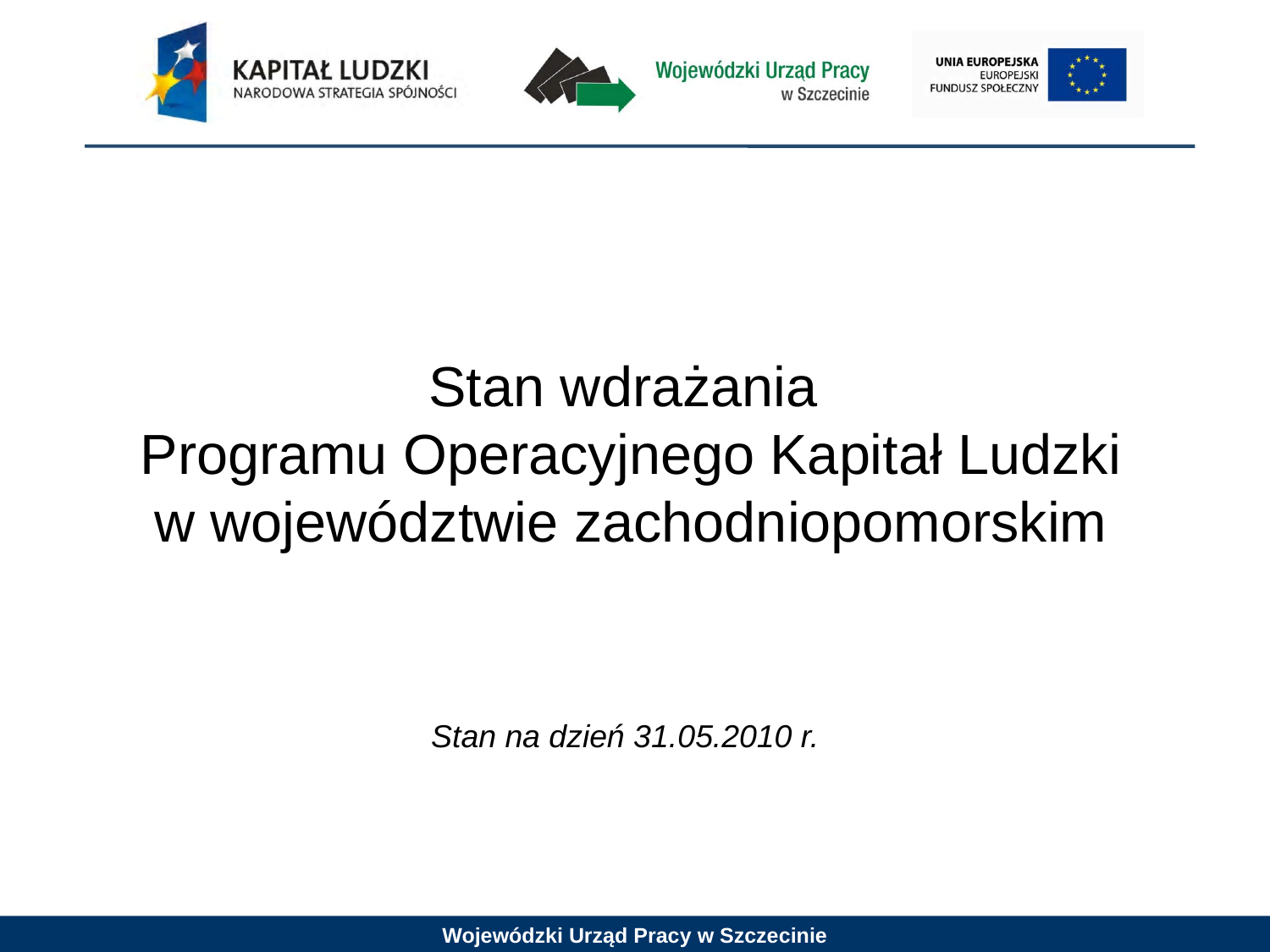

Stan wdrażania
Programu Operacyjnego Kapitał Ludzki
w województwie zachodniopomorskim
Stan na dzień 31.05.2010 r.